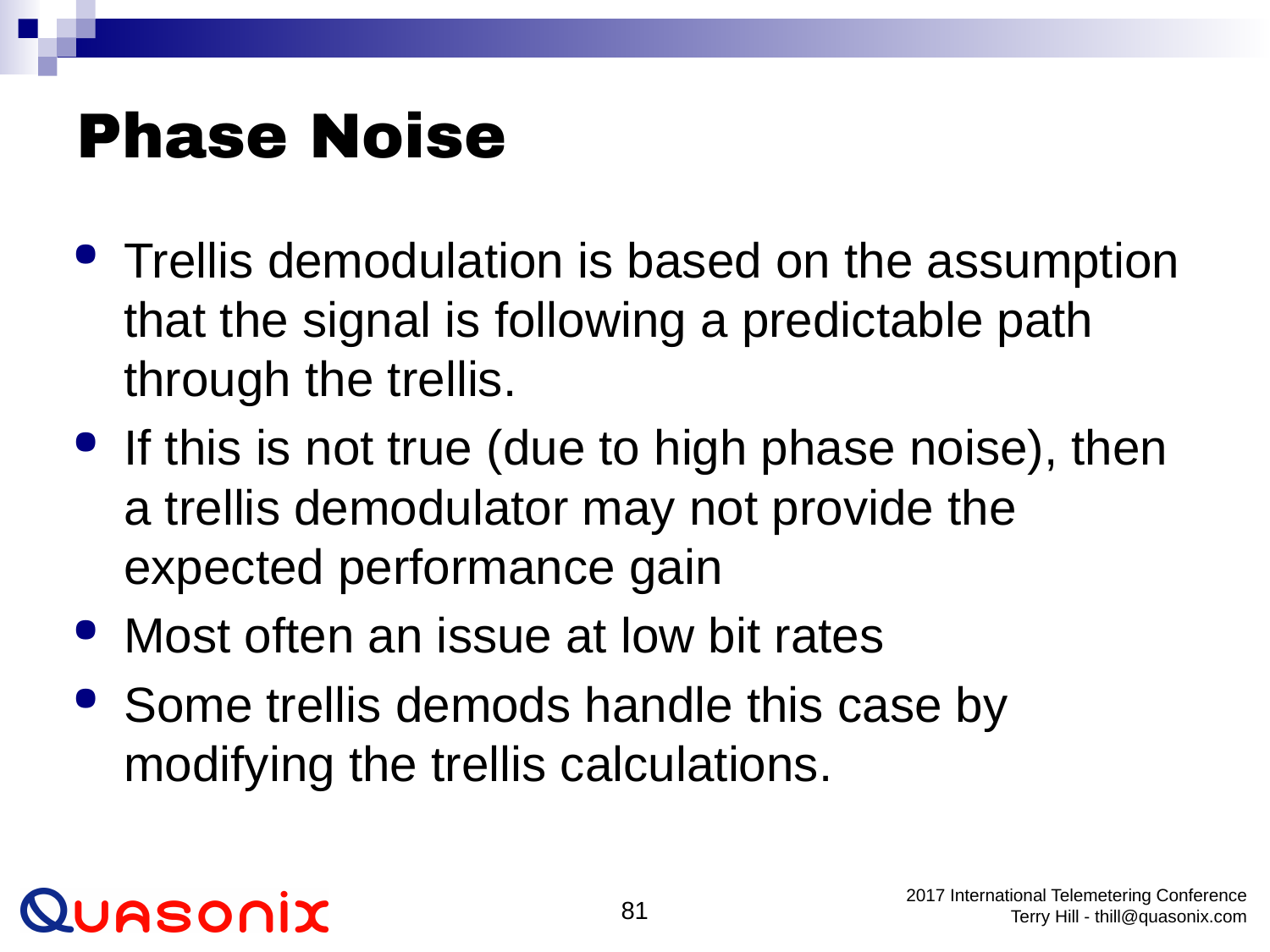

# Phase Noise
Trellis demodulation is based on the assumption that the signal is following a predictable path through the trellis.
If this is not true (due to high phase noise), then a trellis demodulator may not provide the expected performance gain
Most often an issue at low bit rates
Some trellis demods handle this case by modifying the trellis calculations.